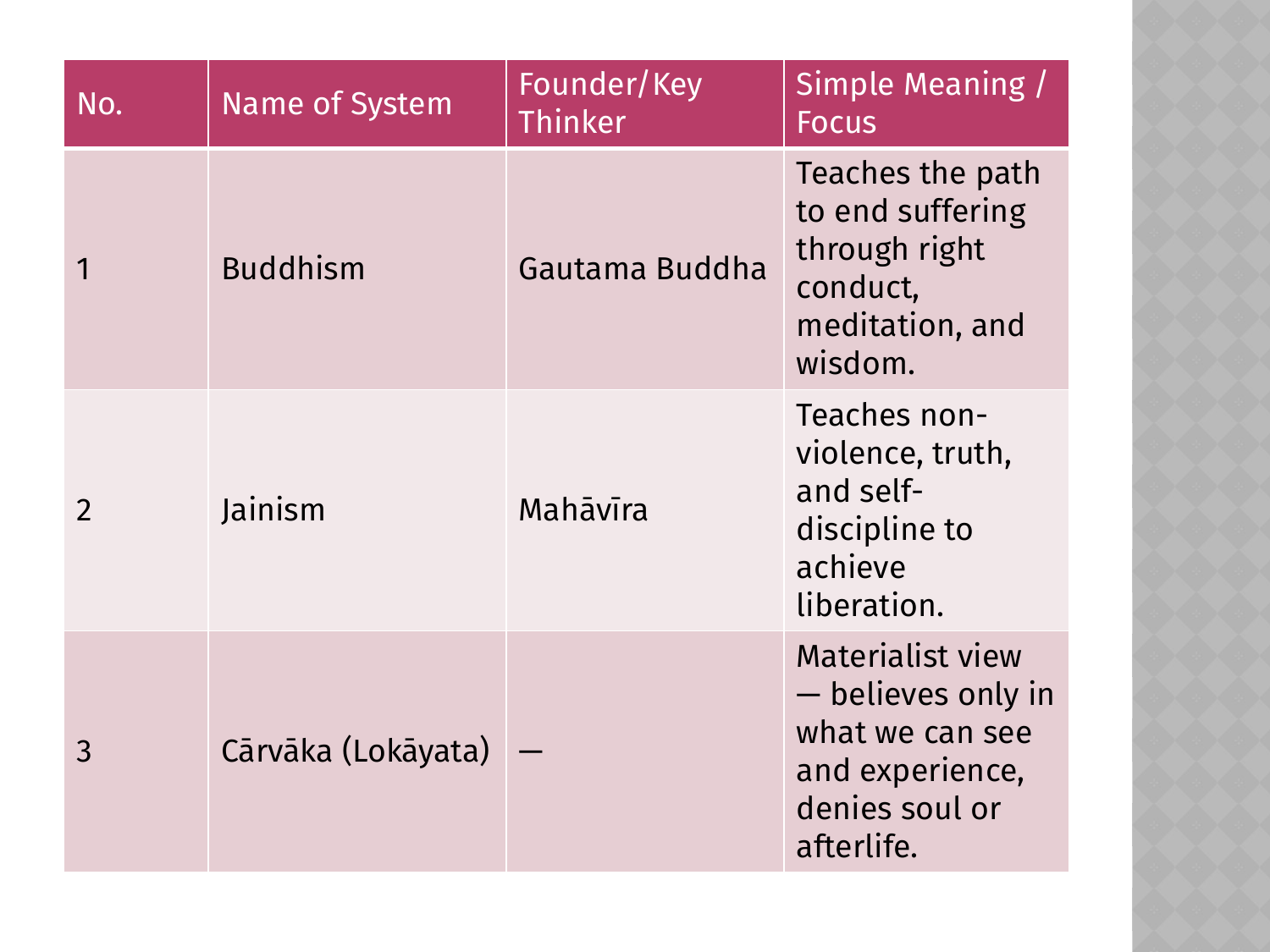

| No. | Name of System | Founder/Key Thinker | Simple Meaning / Focus |
| --- | --- | --- | --- |
| 1 | Buddhism | Gautama Buddha | Teaches the path to end suffering through right conduct, meditation, and wisdom. |
| 2 | Jainism | Mahāvīra | Teaches non-violence, truth, and self-discipline to achieve liberation. |
| 3 | Cārvāka (Lokāyata) | — | Materialist view — believes only in what we can see and experience, denies soul or afterlife. |